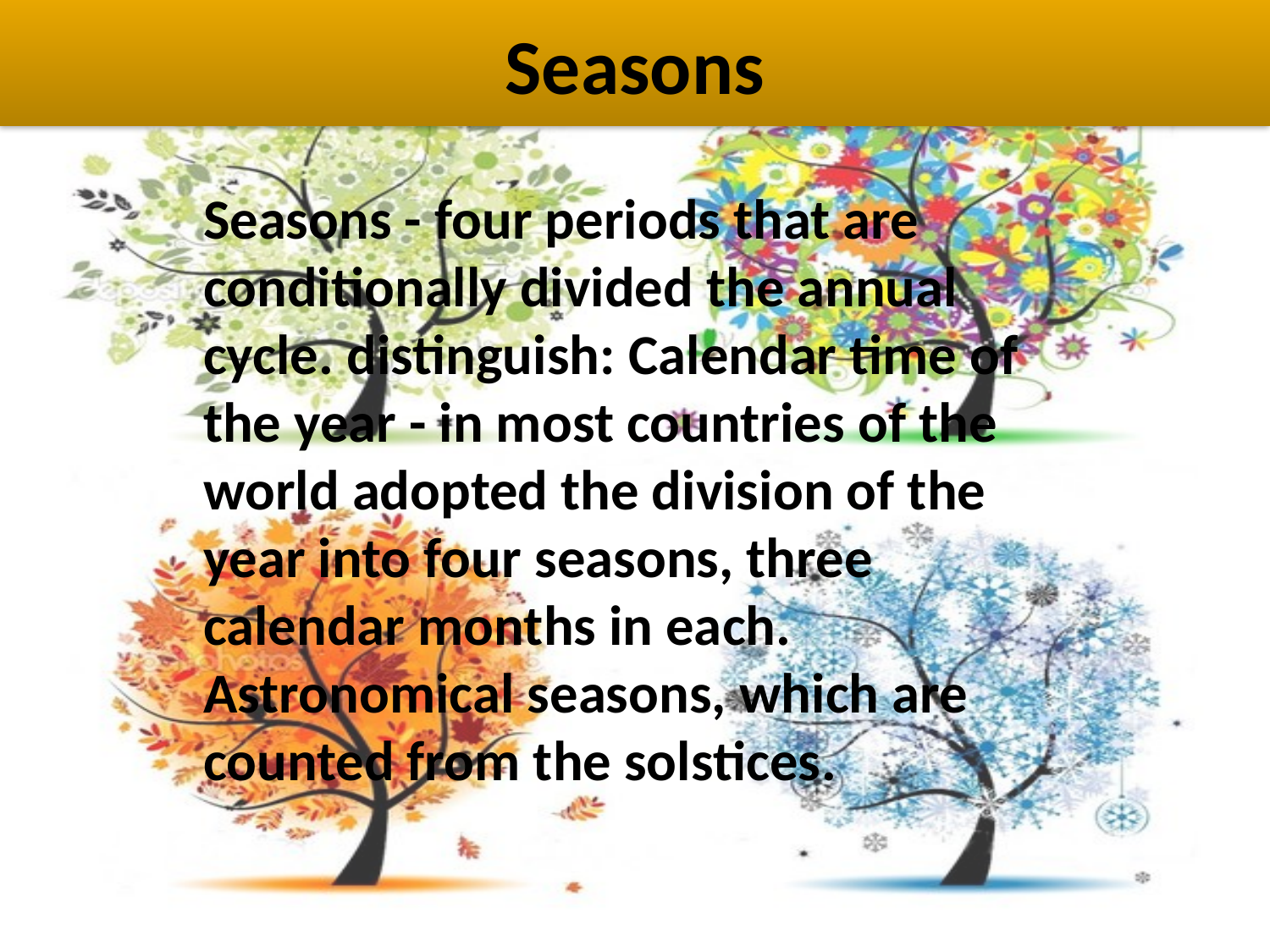

# Seasons
Seasons - four periods that are conditionally divided the annual cycle. distinguish: Calendar time of the year - in most countries of the world adopted the division of the year into four seasons, three calendar months in each. Astronomical seasons, which are counted from the solstices.